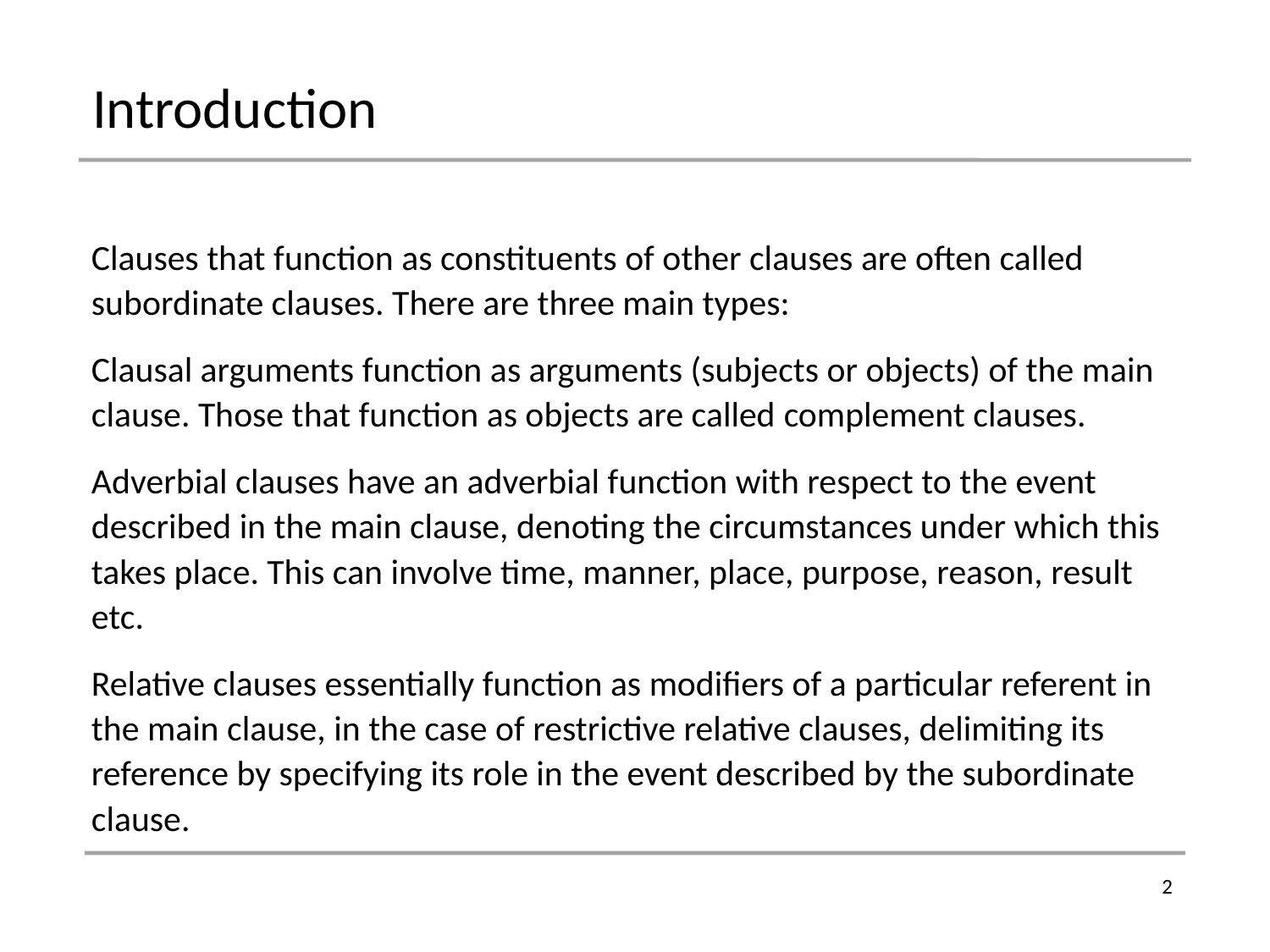

# Introduction

Clauses that function as constituents of other clauses are often called subordinate clauses. There are three main types:
Clausal arguments function as arguments (subjects or objects) of the main clause. Those that function as objects are called complement clauses.
Adverbial clauses have an adverbial function with respect to the event described in the main clause, denoting the circumstances under which this takes place. This can involve time, manner, place, purpose, reason, result etc.
Relative clauses essentially function as modifiers of a particular referent in the main clause, in the case of restrictive relative clauses, delimiting its reference by specifying its role in the event described by the subordinate clause.

2